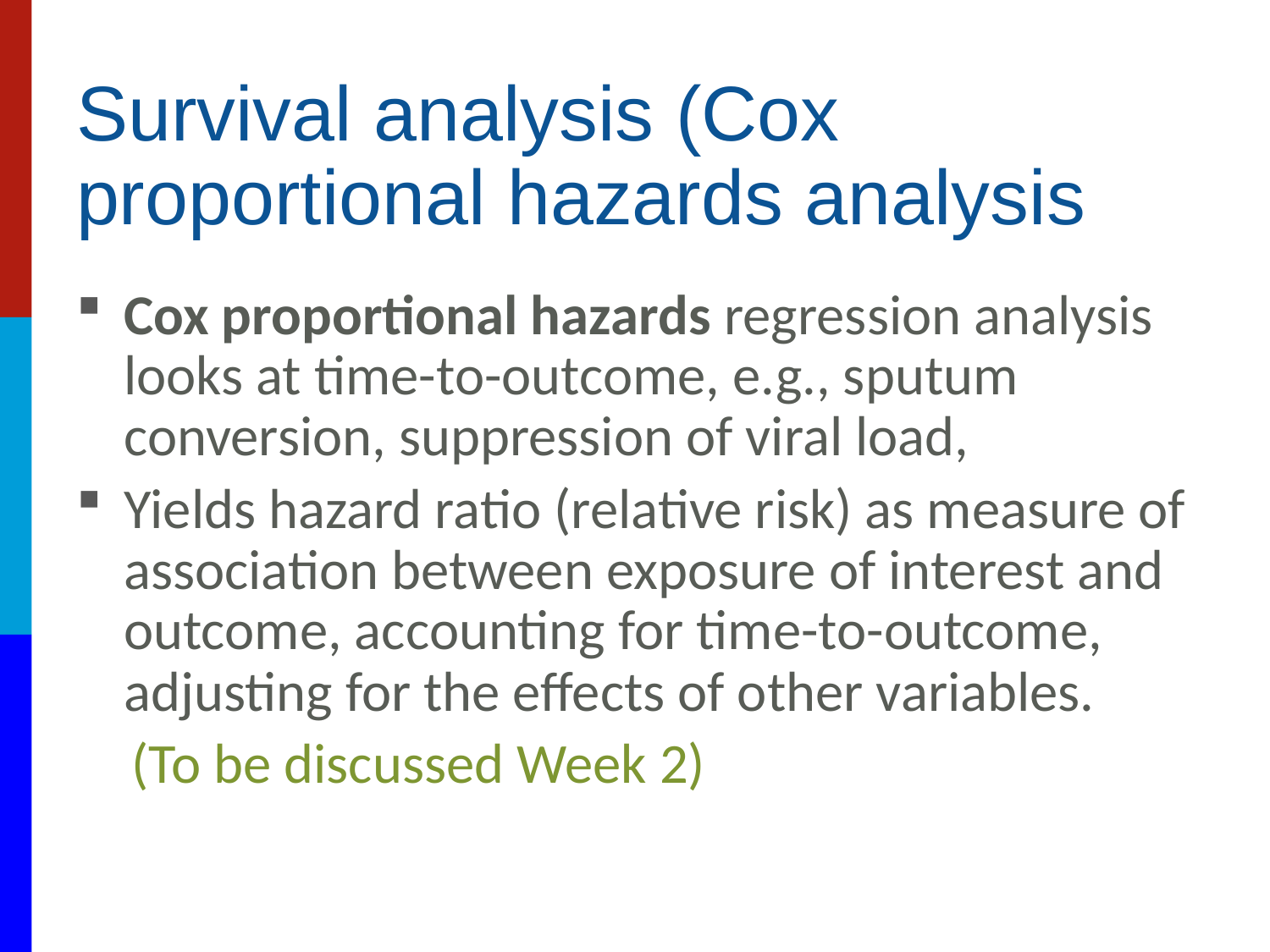

# Survival analysis (Cox proportional hazards analysis
Cox proportional hazards regression analysis looks at time-to-outcome, e.g., sputum conversion, suppression of viral load,
Yields hazard ratio (relative risk) as measure of association between exposure of interest and outcome, accounting for time-to-outcome, adjusting for the effects of other variables.
(To be discussed Week 2)